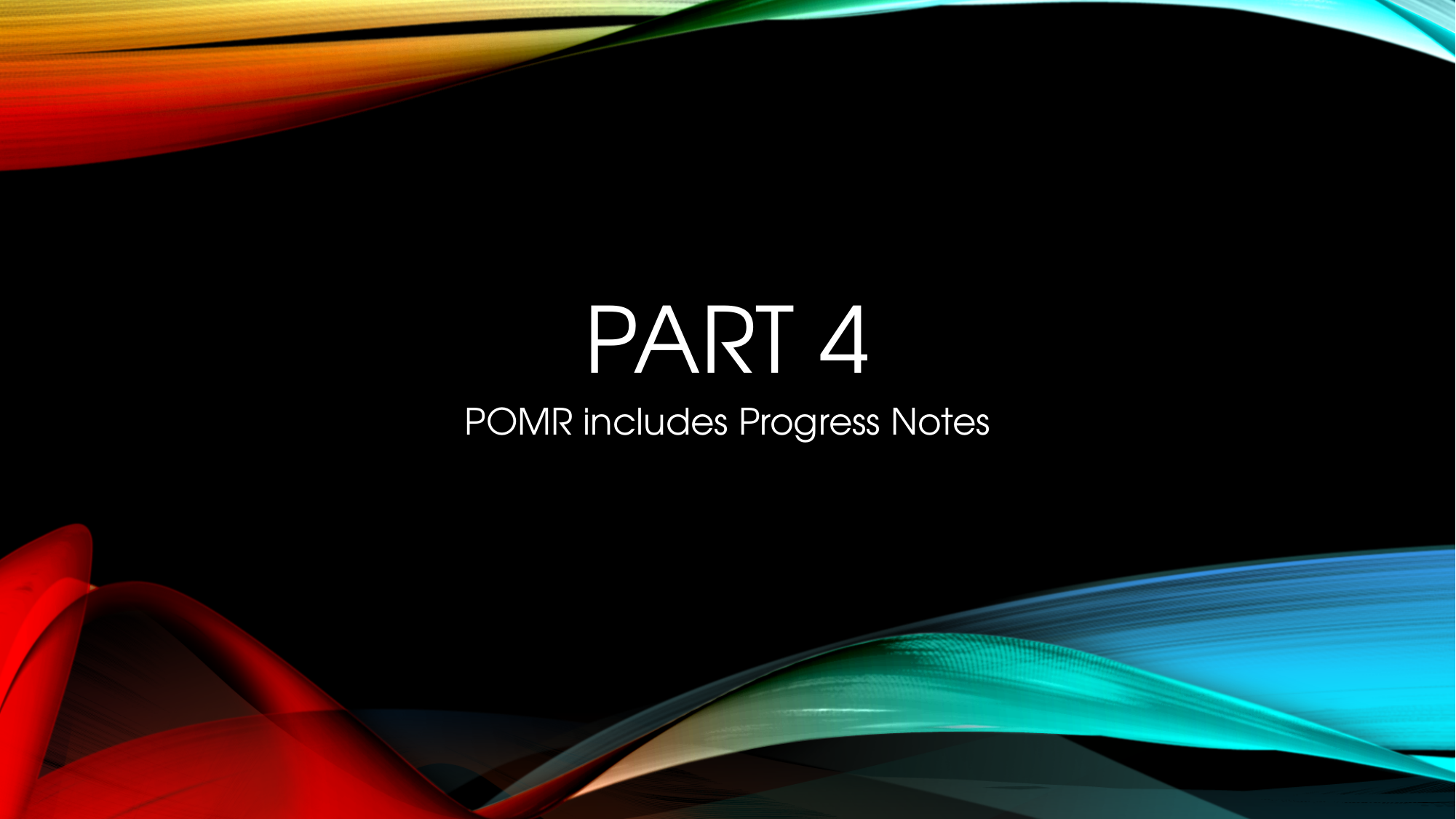

# Part 4
POMR includes Progress Notes